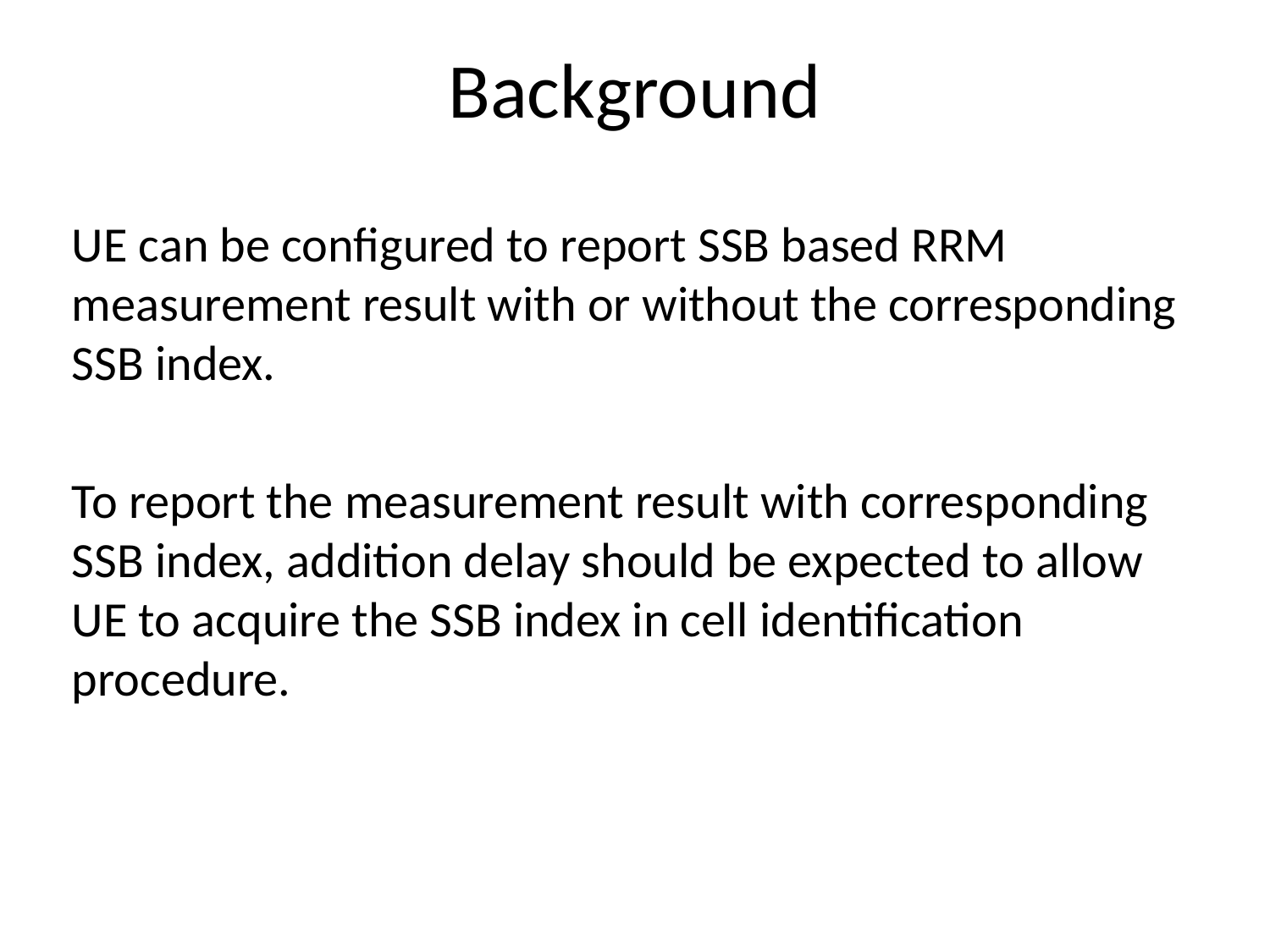

# Background
UE can be configured to report SSB based RRM measurement result with or without the corresponding SSB index.

To report the measurement result with corresponding SSB index, addition delay should be expected to allow UE to acquire the SSB index in cell identification procedure.